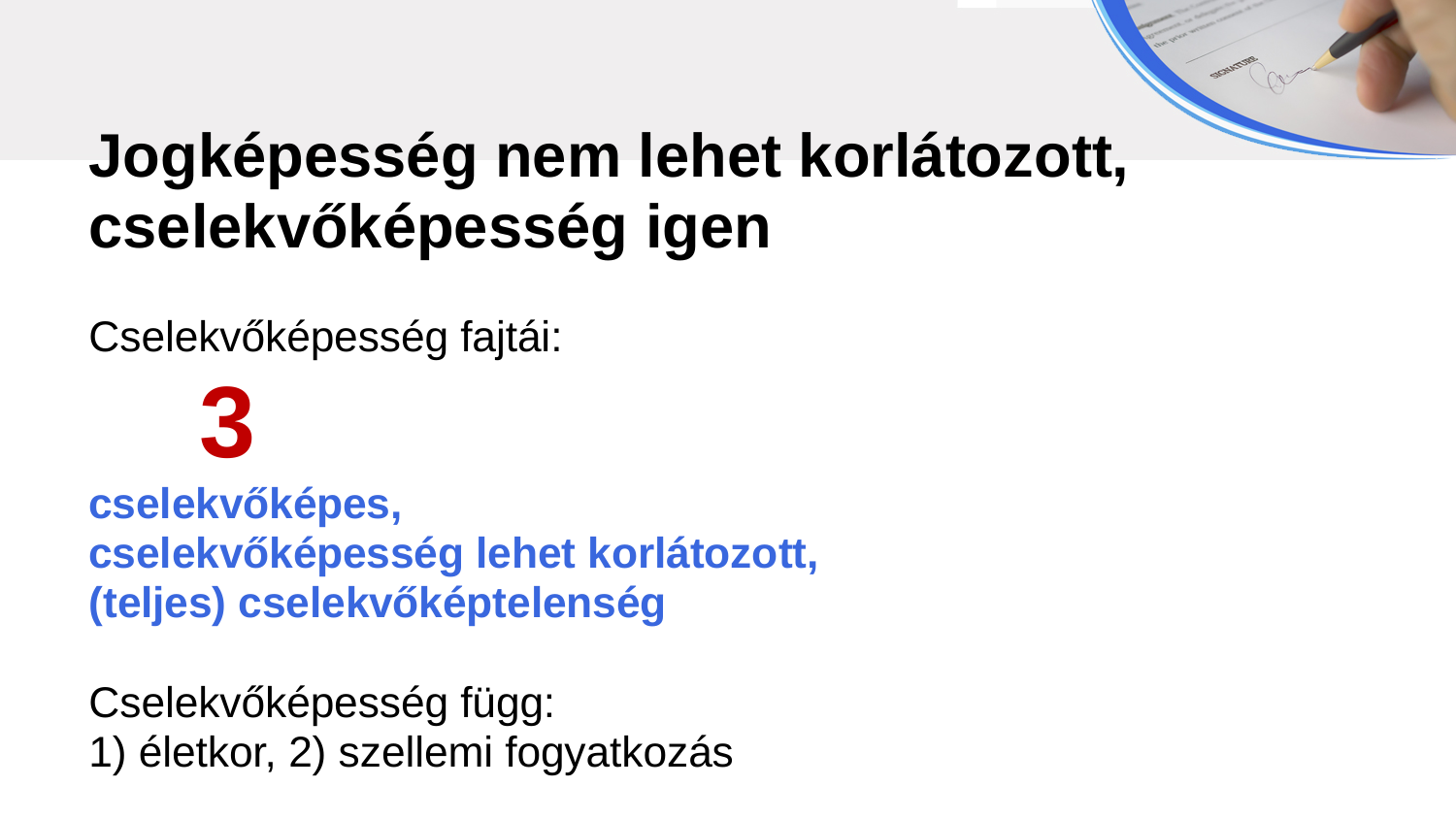

Jogképesség nem lehet korlátozott,
cselekvőképesség igen

Cselekvőképesség fajtái:
				3
cselekvőképes,
cselekvőképesség lehet korlátozott,
(teljes) cselekvőképtelenség

Cselekvőképesség függ:
1) életkor, 2) szellemi fogyatkozás